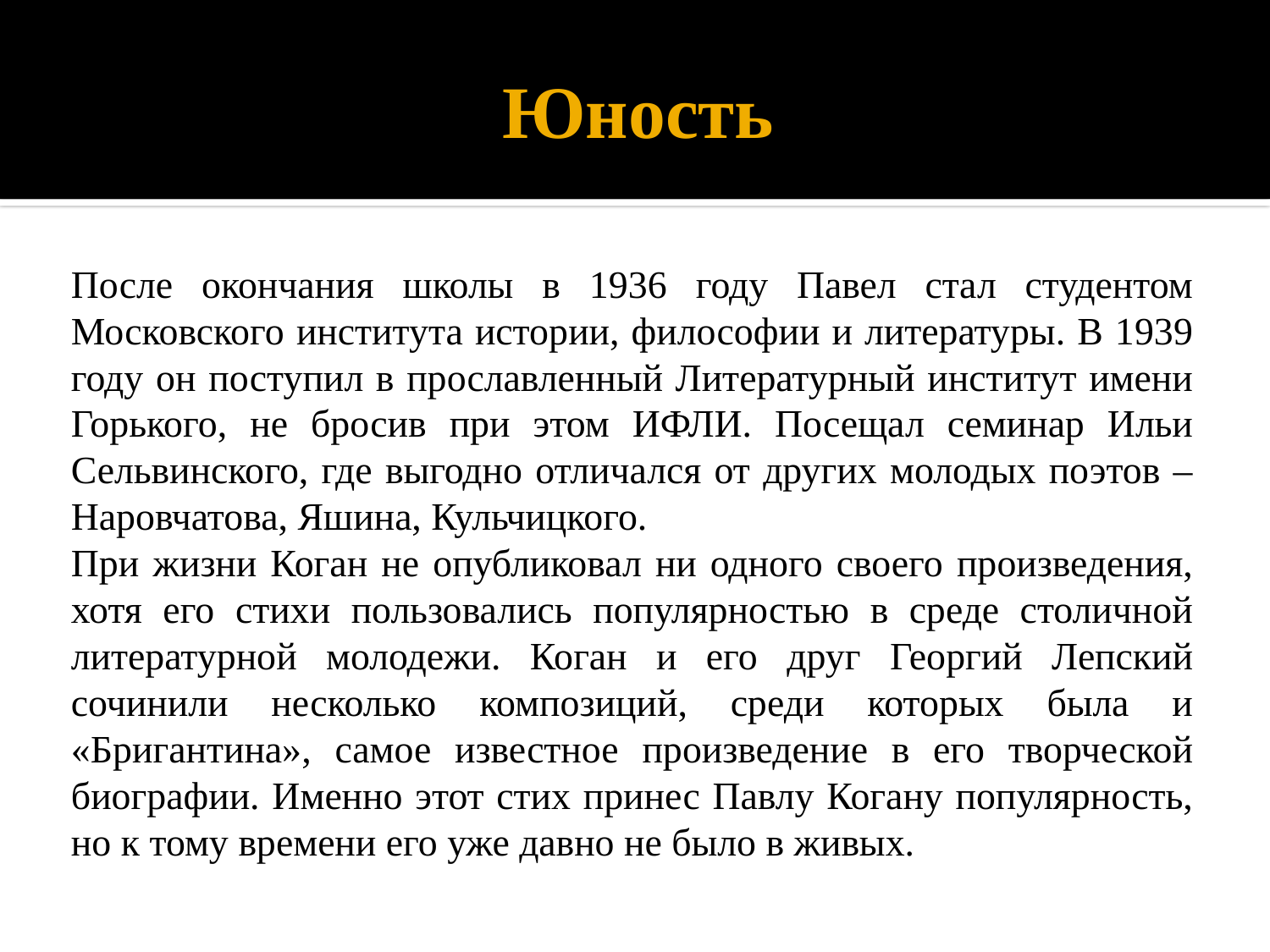

# Юность
После окончания школы в 1936 году Павел стал студентом Московского института истории, философии и литературы. В 1939 году он поступил в прославленный Литературный институт имени Горького, не бросив при этом ИФЛИ. Посещал семинар Ильи Сельвинского, где выгодно отличался от других молодых поэтов – Наровчатова, Яшина, Кульчицкого.
При жизни Коган не опубликовал ни одного своего произведения, хотя его стихи пользовались популярностью в среде столичной литературной молодежи. Коган и его друг Георгий Лепский сочинили несколько композиций, среди которых была и «Бригантина», самое известное произведение в его творческой биографии. Именно этот стих принес Павлу Когану популярность, но к тому времени его уже давно не было в живых.